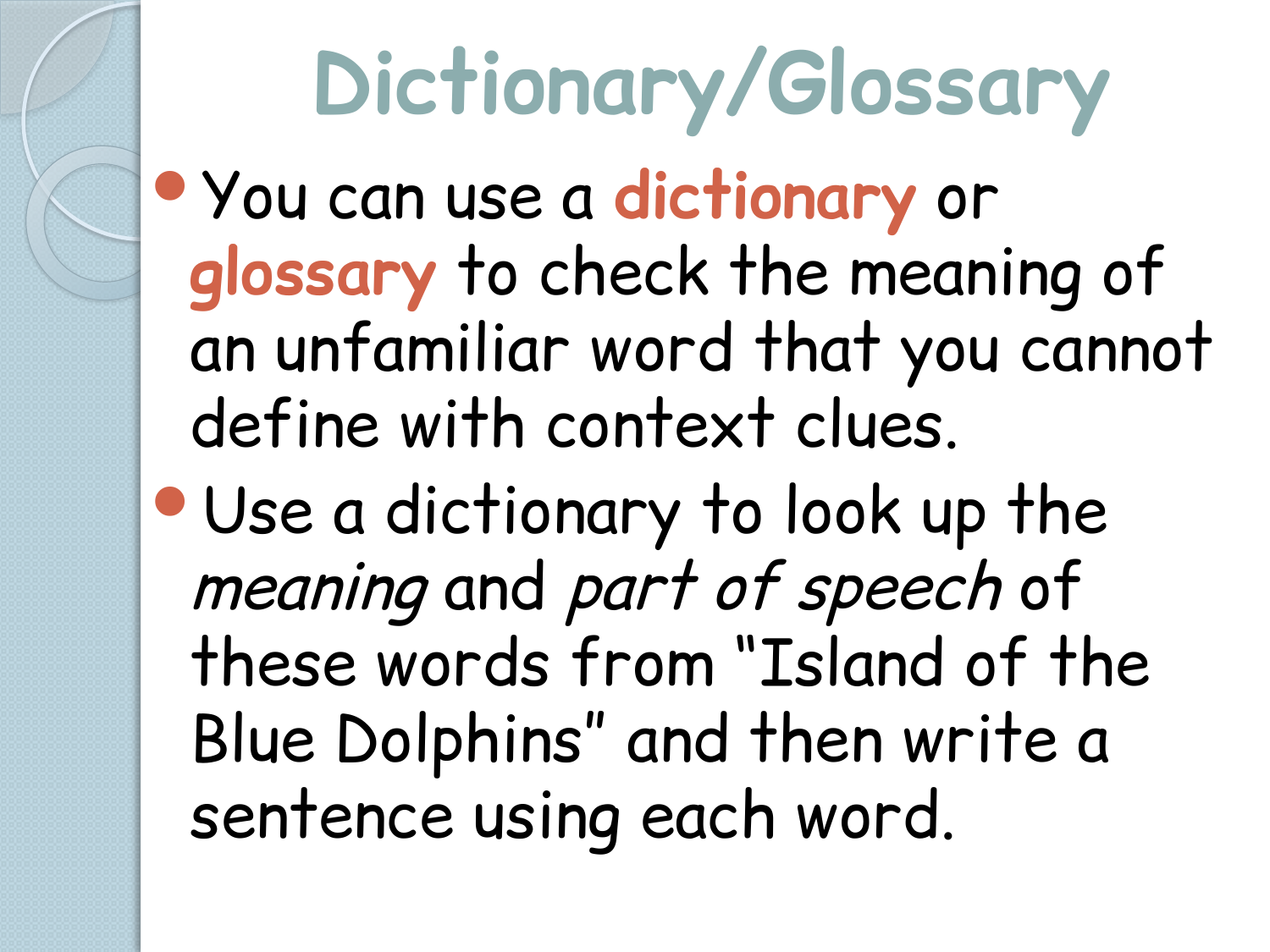

# Dictionary/Glossary
You can use a dictionary or glossary to check the meaning of an unfamiliar word that you cannot define with context clues.
Use a dictionary to look up the meaning and part of speech of these words from “Island of the Blue Dolphins” and then write a sentence using each word.